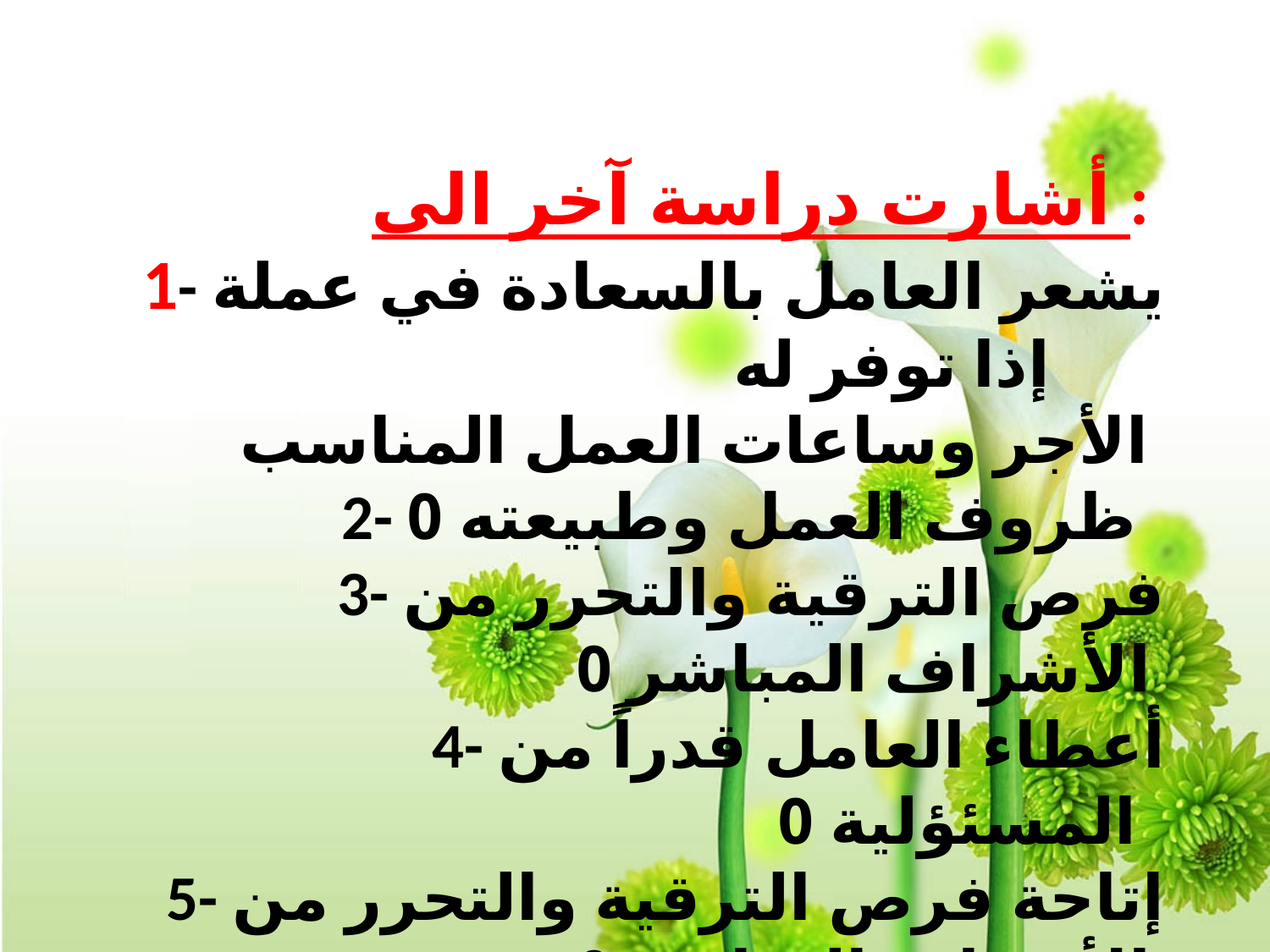

أشارت دراسة آخر الى :
1- يشعر العامل بالسعادة في عملة إذا توفر له
الأجر وساعات العمل المناسب
2- ظروف العمل وطبيعته 0
 3- فرص الترقية والتحرر من الأشراف المباشر 0
  4- أعطاء العامل قدراً من المسئؤلية 0
   5- إتاحة فرص الترقية والتحرر من الأشراف المباشر 0